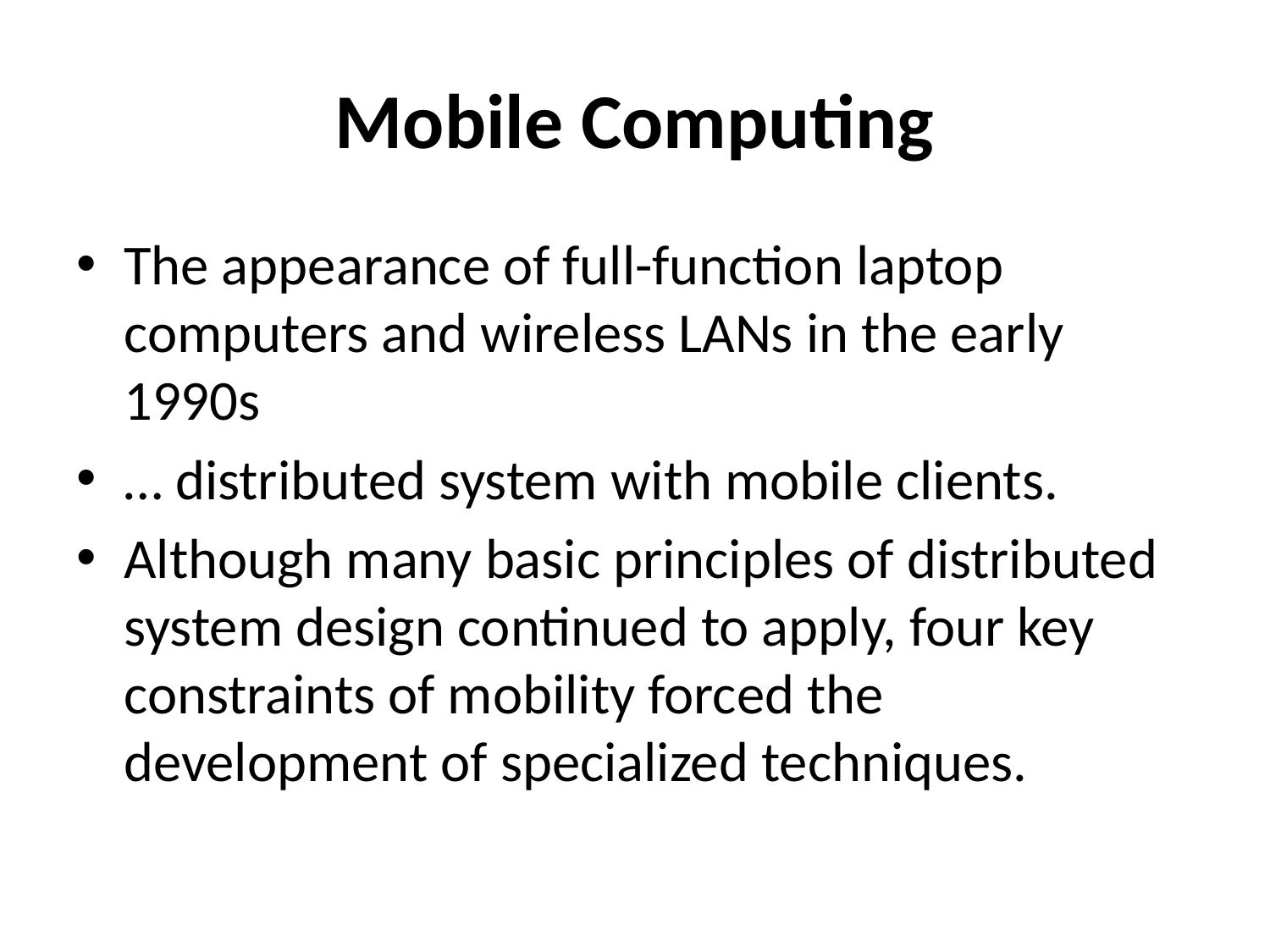

# Mobile Computing
The appearance of full-function laptop computers and wireless LANs in the early 1990s
… distributed system with mobile clients.
Although many basic principles of distributed system design continued to apply, four key constraints of mobility forced the development of specialized techniques.